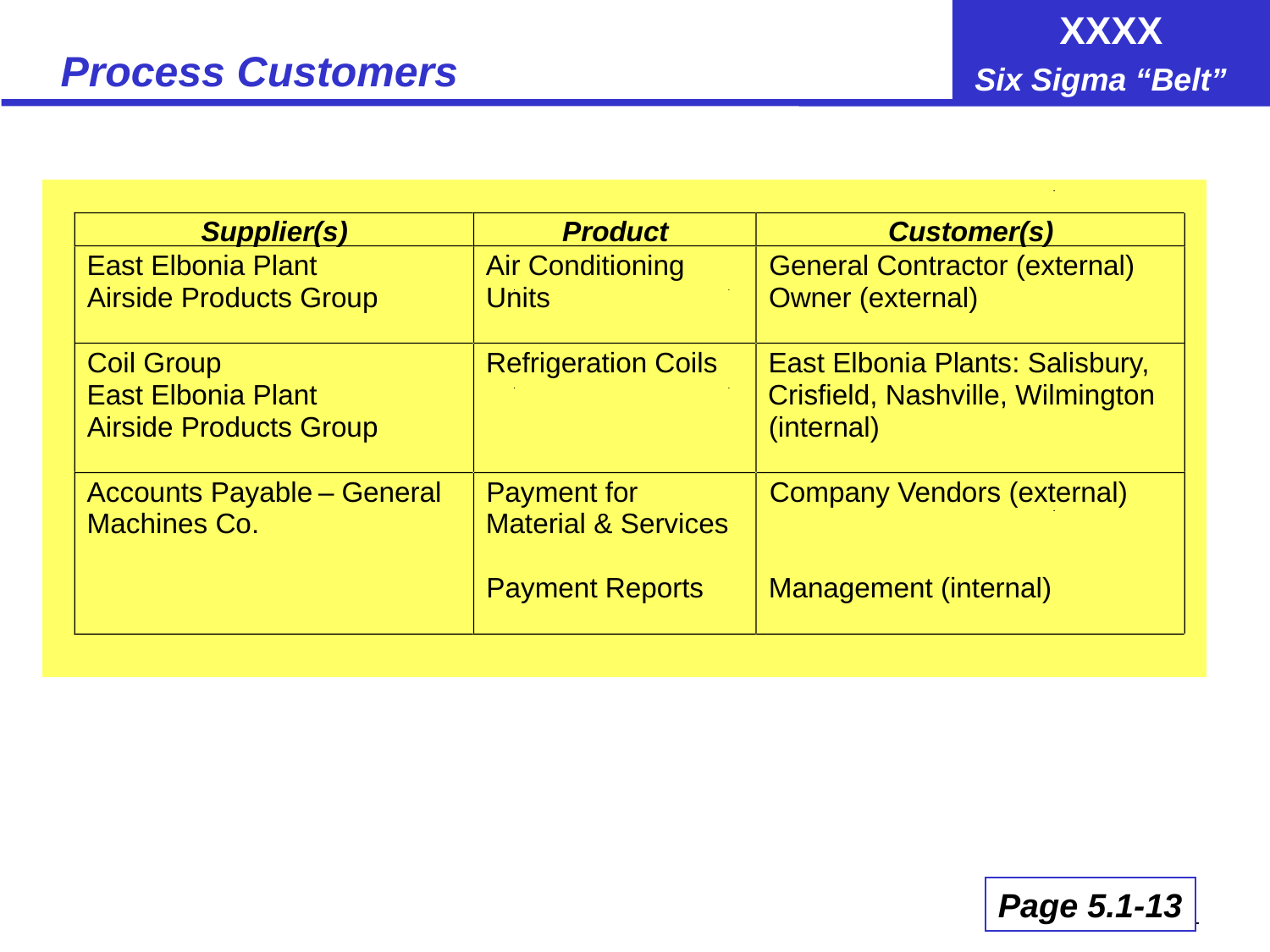

# Process Customers

Supplier(s)

Product

Customer(s)

East Elbonia Plant

Air Conditioning
General Contractor (external)

Airside Products Group

Units

Owner (external)

Coil Group

Refrigeration Coils

East Elbonia Pl
ants: Salisbury,
East Elbonia Plant

Crisfield, Nashville, Wilmington
Airside Products Group

(internal)

Accounts Payable
–
 General
Payment for
Company Vendors (external)

Machines Co.

Material & Services

Payment Reports

Management (internal)

Page 5.1-13